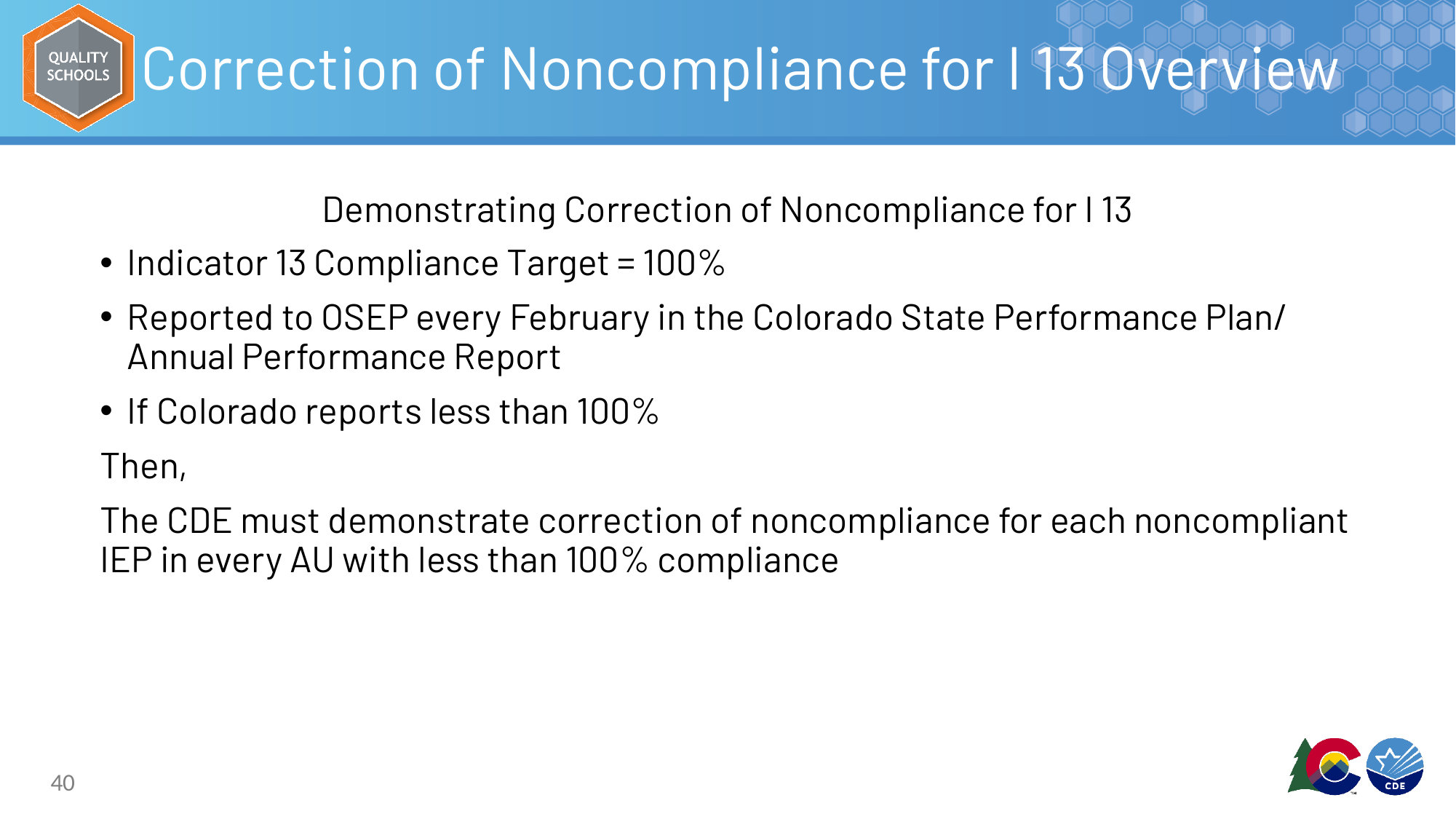

# Correction of Noncompliance for I 13 Overview
Demonstrating Correction of Noncompliance for I 13
Indicator 13 Compliance Target = 100%
Reported to OSEP every February in the Colorado State Performance Plan/ Annual Performance Report
If Colorado reports less than 100%
Then,
The CDE must demonstrate correction of noncompliance for each noncompliant IEP in every AU with less than 100% compliance
40